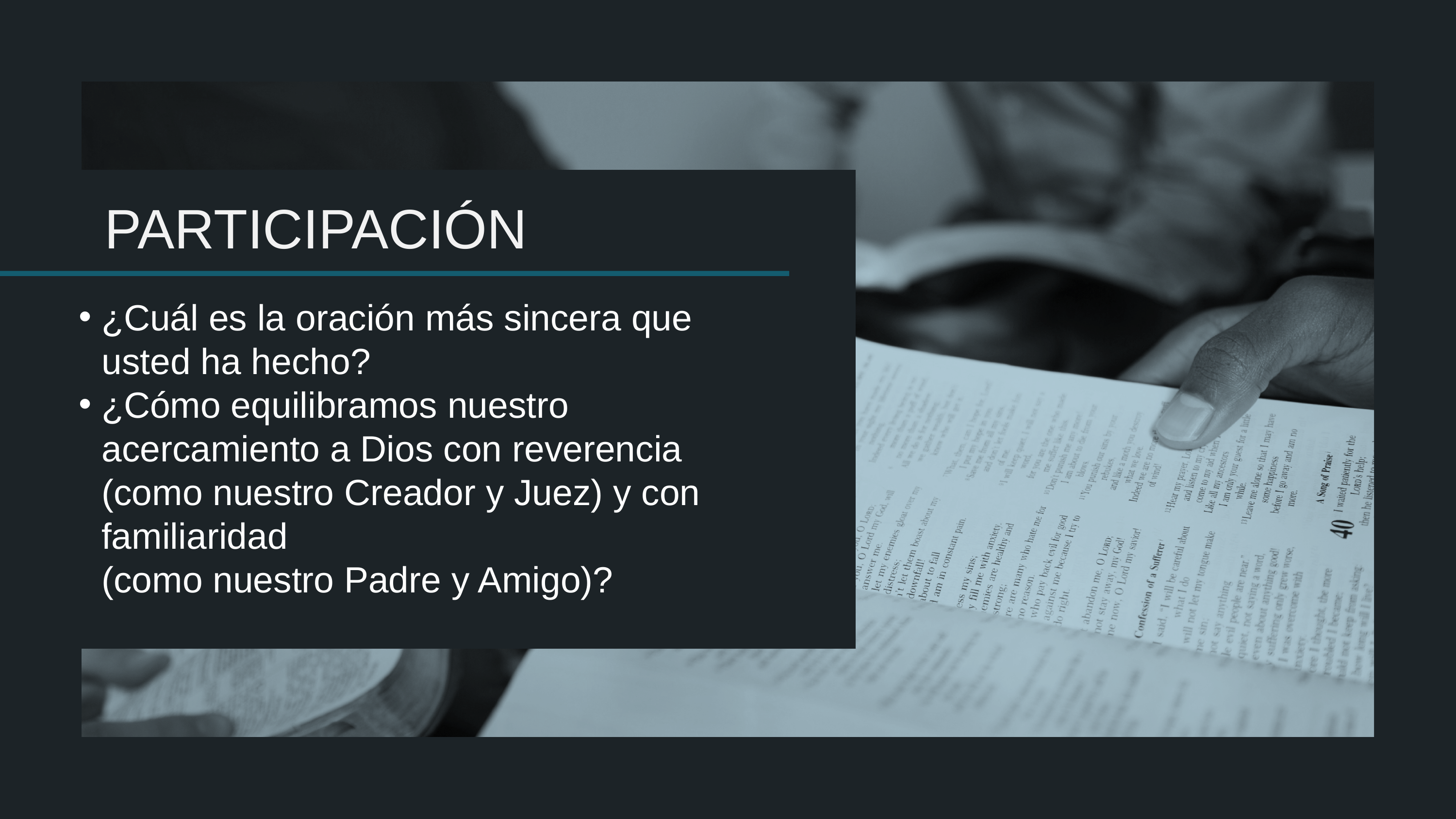

¿Cuál es la oración más sincera que usted ha hecho?
¿Cómo equilibramos nuestro acercamiento a Dios con reverencia (como nuestro Creador y Juez) y con familiaridad
(como nuestro Padre y Amigo)?